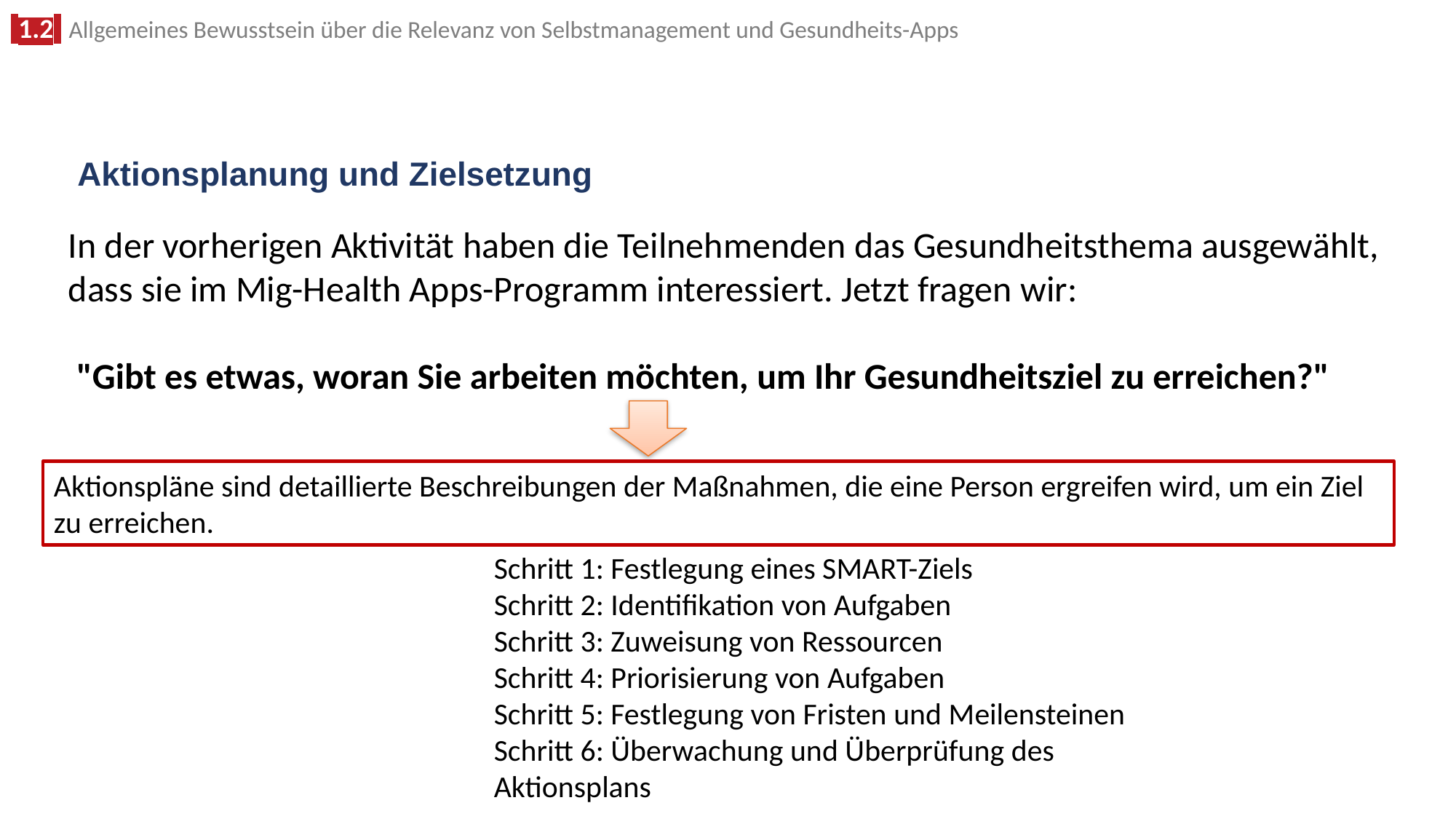

# Aktionsplanung und Zielsetzung
In der vorherigen Aktivität haben die Teilnehmenden das Gesundheitsthema ausgewählt, dass sie im Mig-Health Apps-Programm interessiert. Jetzt fragen wir:

 "Gibt es etwas, woran Sie arbeiten möchten, um Ihr Gesundheitsziel zu erreichen?"

Aktionspläne sind detaillierte Beschreibungen der Maßnahmen, die eine Person ergreifen wird, um ein Ziel zu erreichen.
Schritt 1: Festlegung eines SMART-Ziels
Schritt 2: Identifikation von Aufgaben
Schritt 3: Zuweisung von Ressourcen
Schritt 4: Priorisierung von Aufgaben
Schritt 5: Festlegung von Fristen und Meilensteinen
Schritt 6: Überwachung und Überprüfung des Aktionsplans